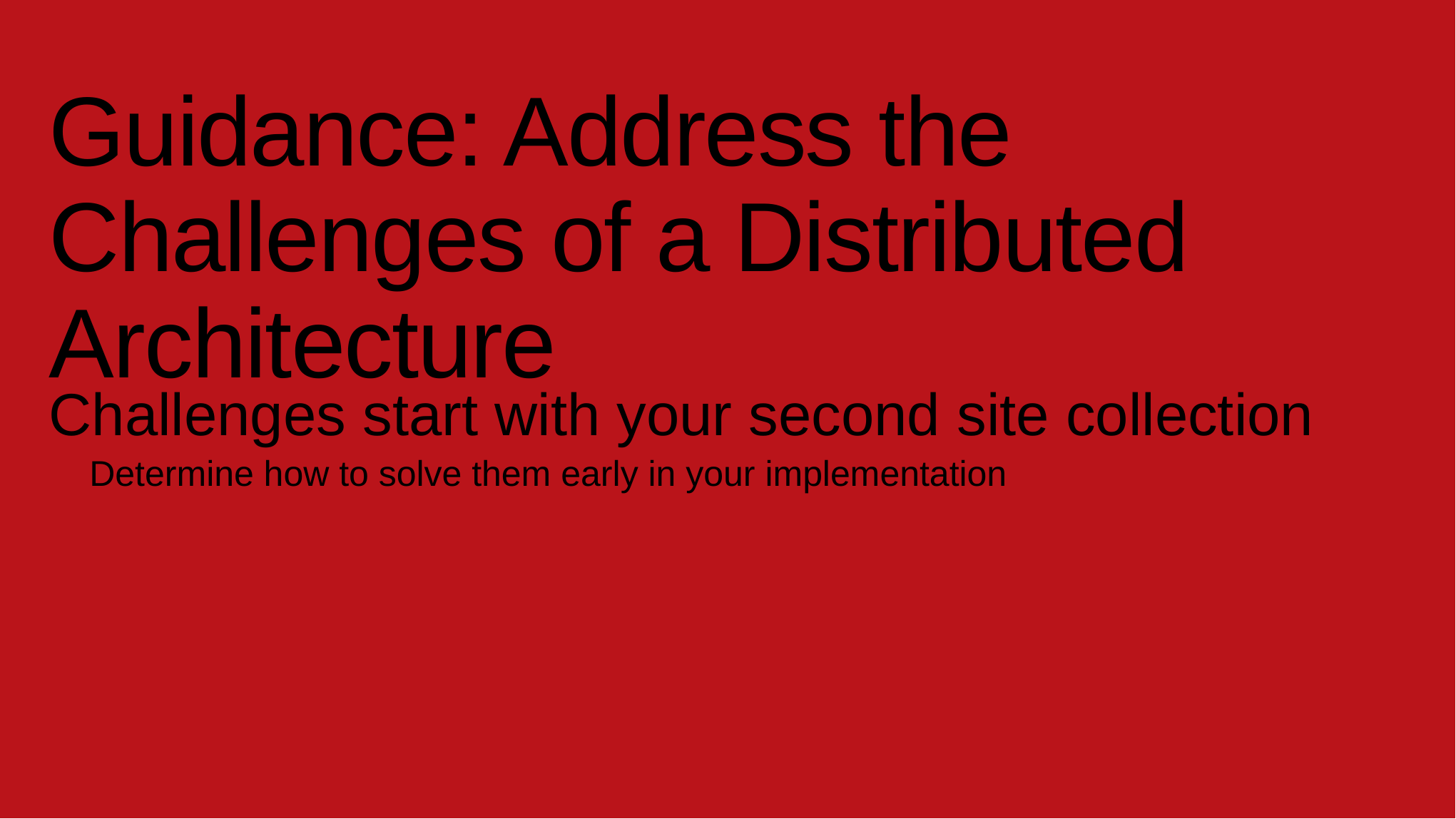

# Guidance: Address the Challenges of a Distributed Architecture
Challenges start with your second site collection
Determine how to solve them early in your implementation